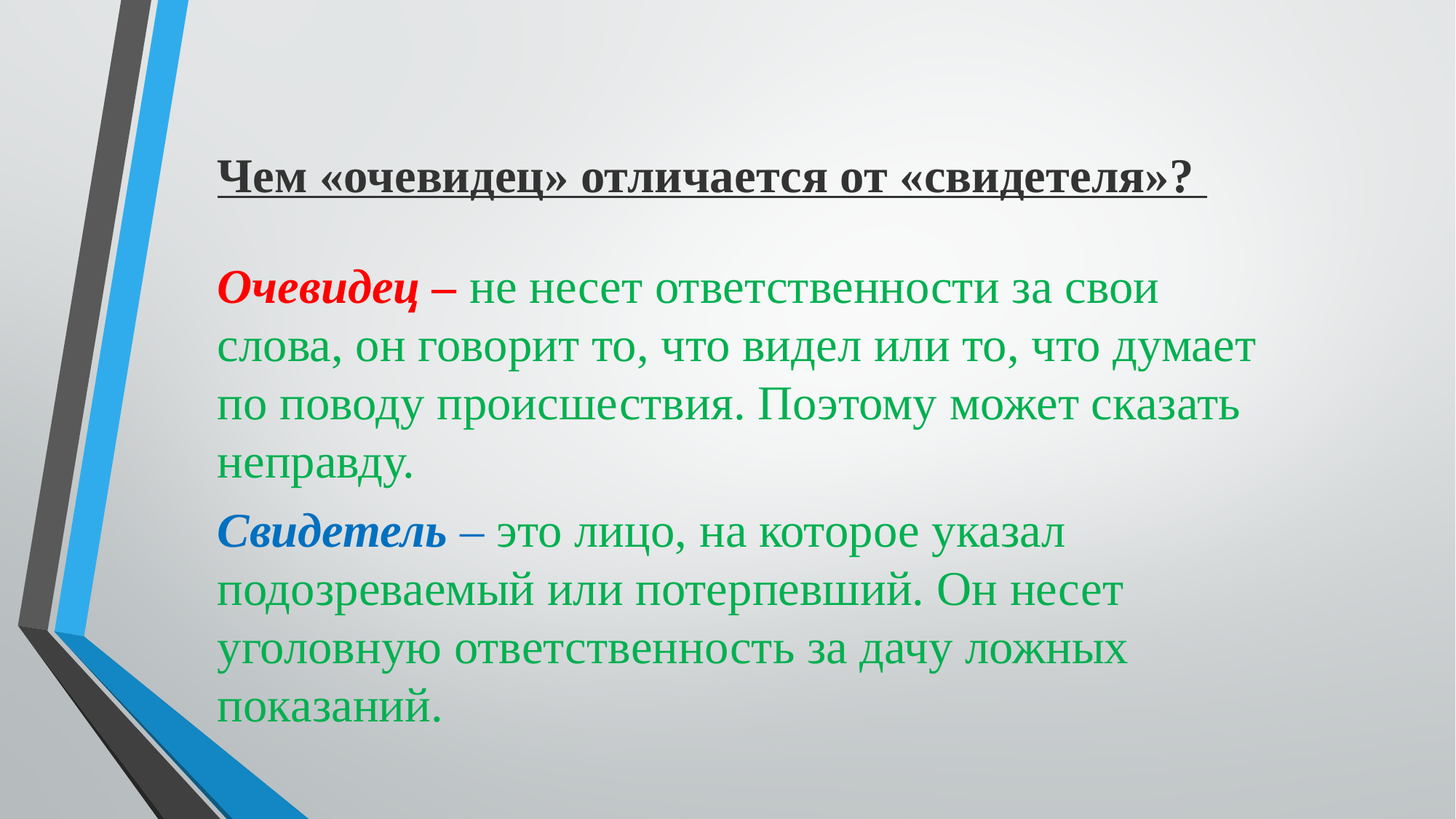

Чем «очевидец» отличается от «свидетеля»?

Очевидец – не несет ответственности за свои слова, он говорит то, что видел или то, что думает по поводу происшествия. Поэтому может сказать неправду.
Свидетель – это лицо, на которое указал подозреваемый или потерпевший. Он несет уголовную ответственность за дачу ложных показаний.